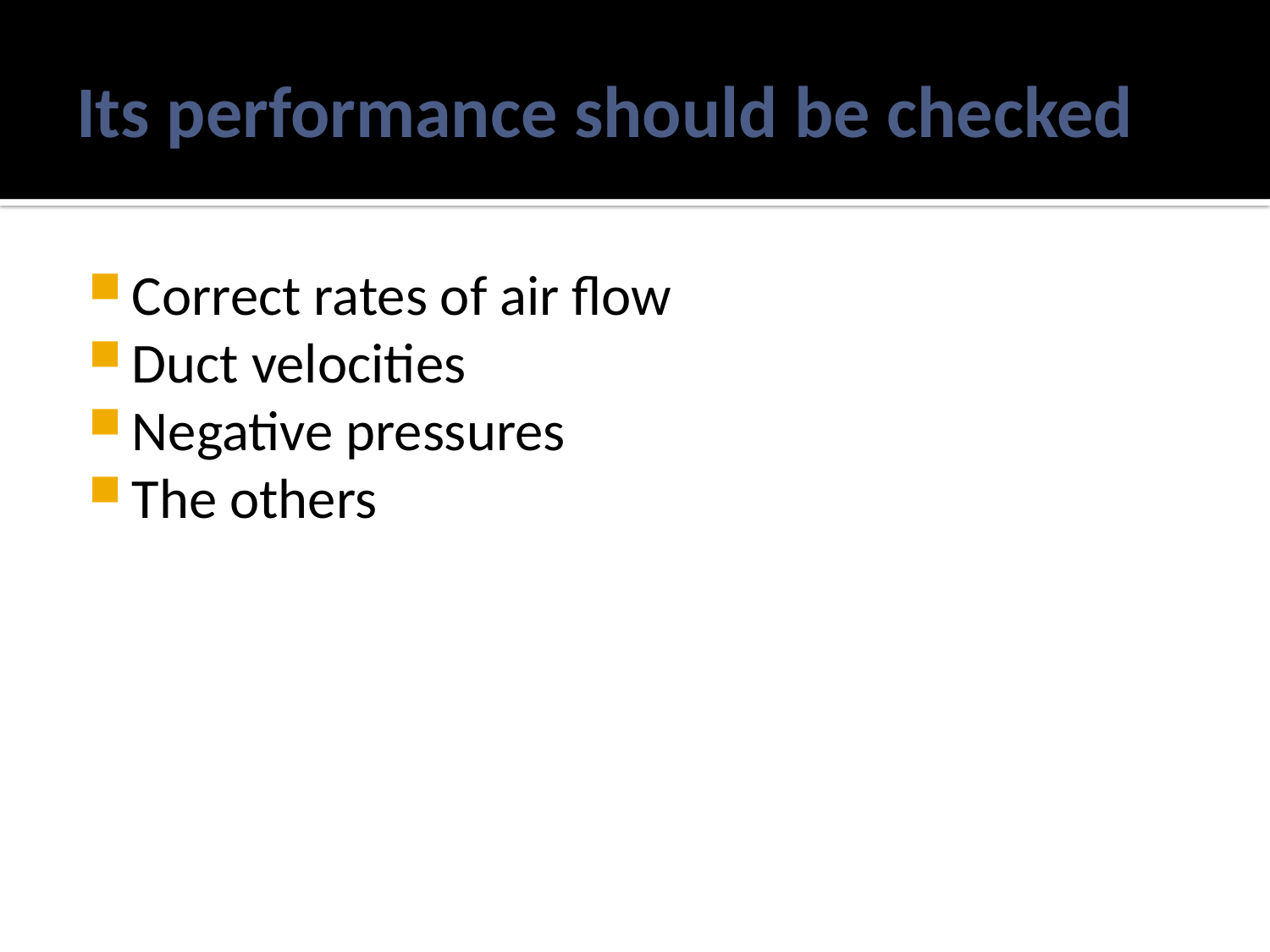

# Its performance should be checked
Correct rates of air flow
Duct velocities
Negative pressures
The others